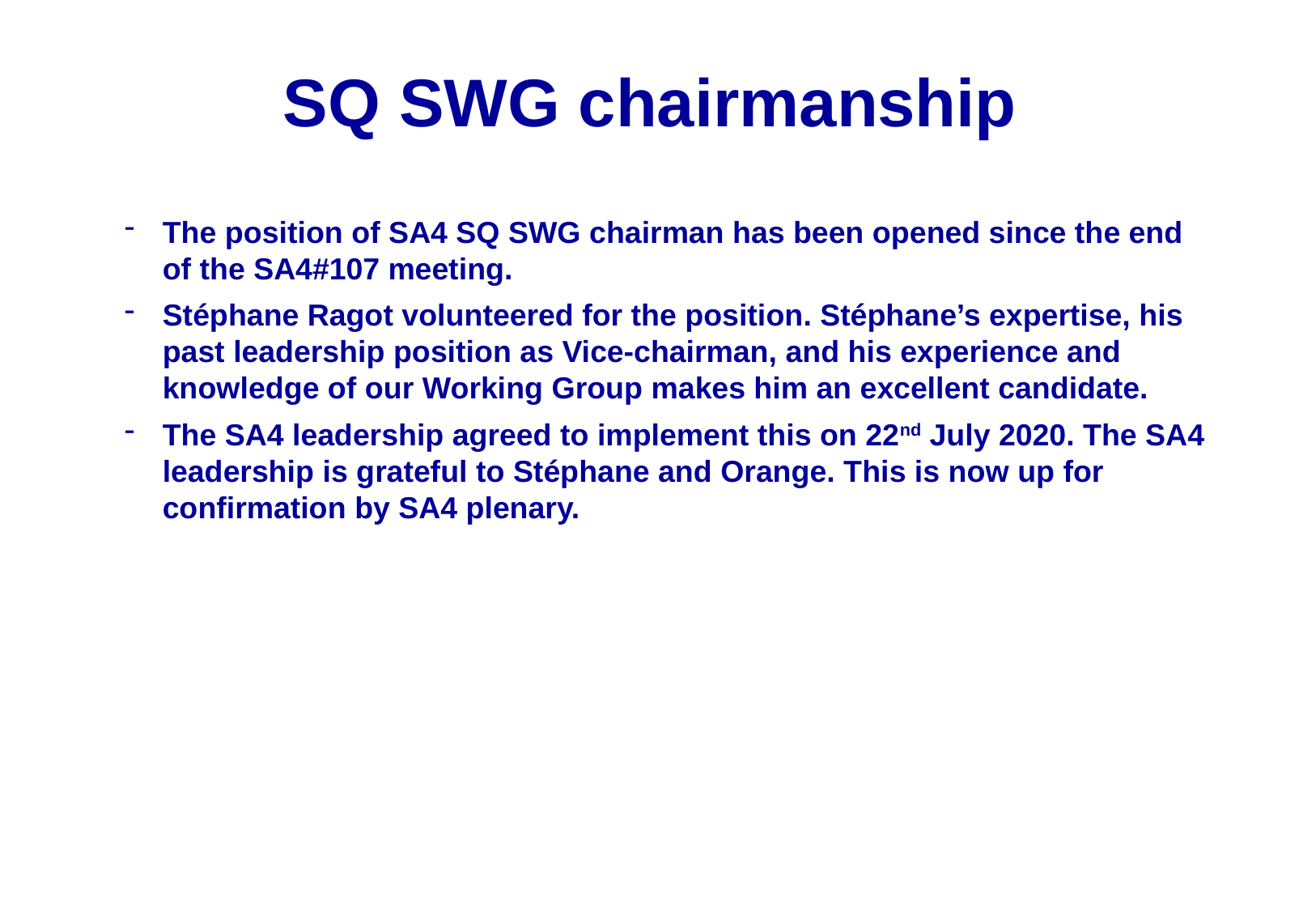

# SQ SWG chairmanship

The position of SA4 SQ SWG chairman has been opened since the end of the SA4#107 meeting.
Stéphane Ragot volunteered for the position. Stéphane’s expertise, his past leadership position as Vice-chairman, and his experience and knowledge of our Working Group makes him an excellent candidate.
The SA4 leadership agreed to implement this on 22nd July 2020. The SA4 leadership is grateful to Stéphane and Orange. This is now up for confirmation by SA4 plenary.